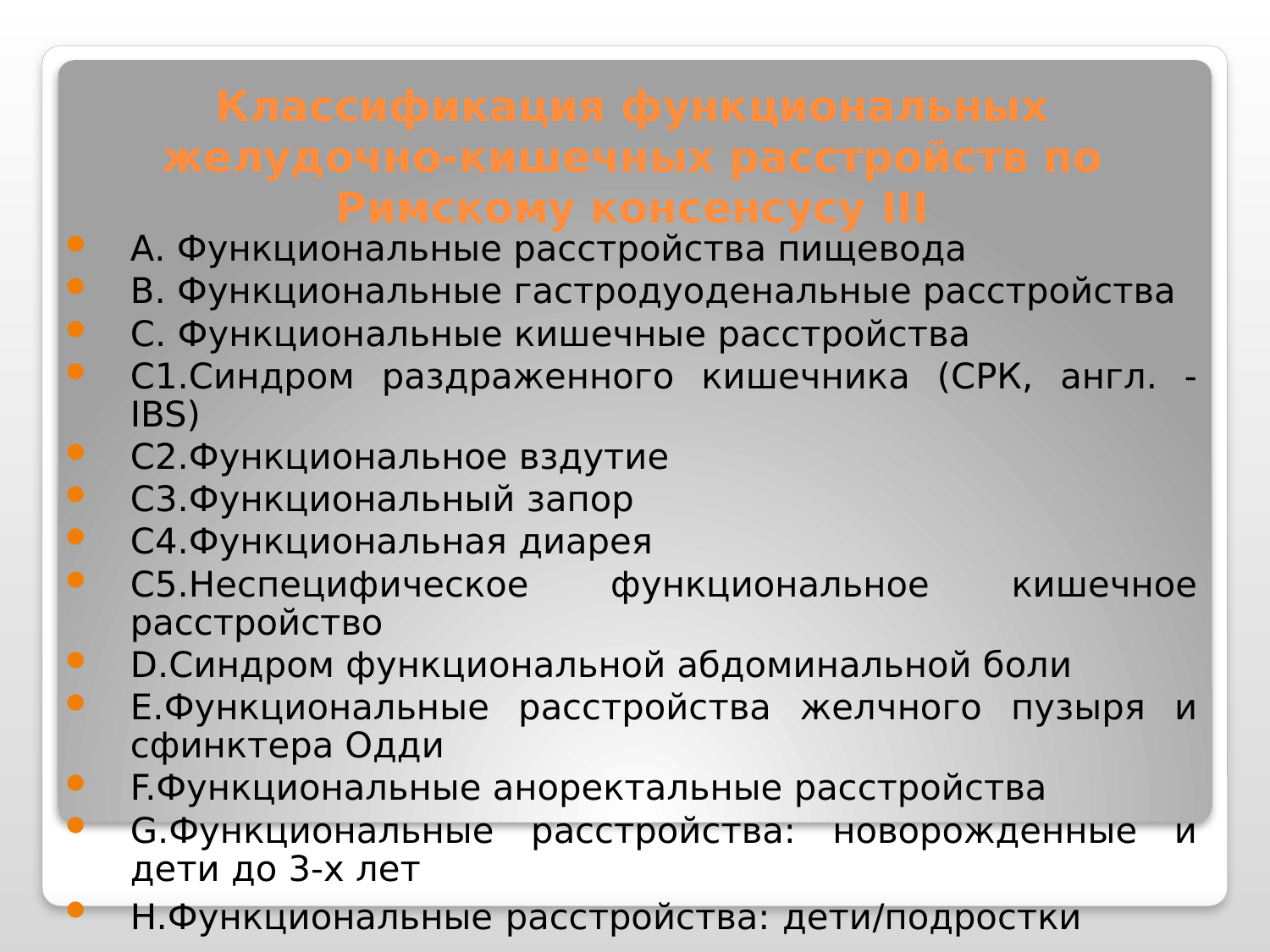

Классификация функциональных желудочно-кишечных расстройств по Римскому консенсусу III
А. Функциональные расстройства пищевода
В. Функциональные гастродуоденальные расстройства
С. Функциональные кишечные расстройства
С1.Синдром раздраженного кишечника (СРК, англ. - IBS)
С2.Функциональное вздутие
С3.Функциональный запор
С4.Функциональная диарея
С5.Неспецифическое функциональное кишечное расстройство
D.Синдром функциональной абдоминальной боли
E.Функциональные расстройства желчного пузыря и сфинктера Одди
F.Функциональные аноректальные расстройства
G.Функциональные расстройства: новорожденные и дети до 3-х лет
H.Функциональные расстройства: дети/подростки